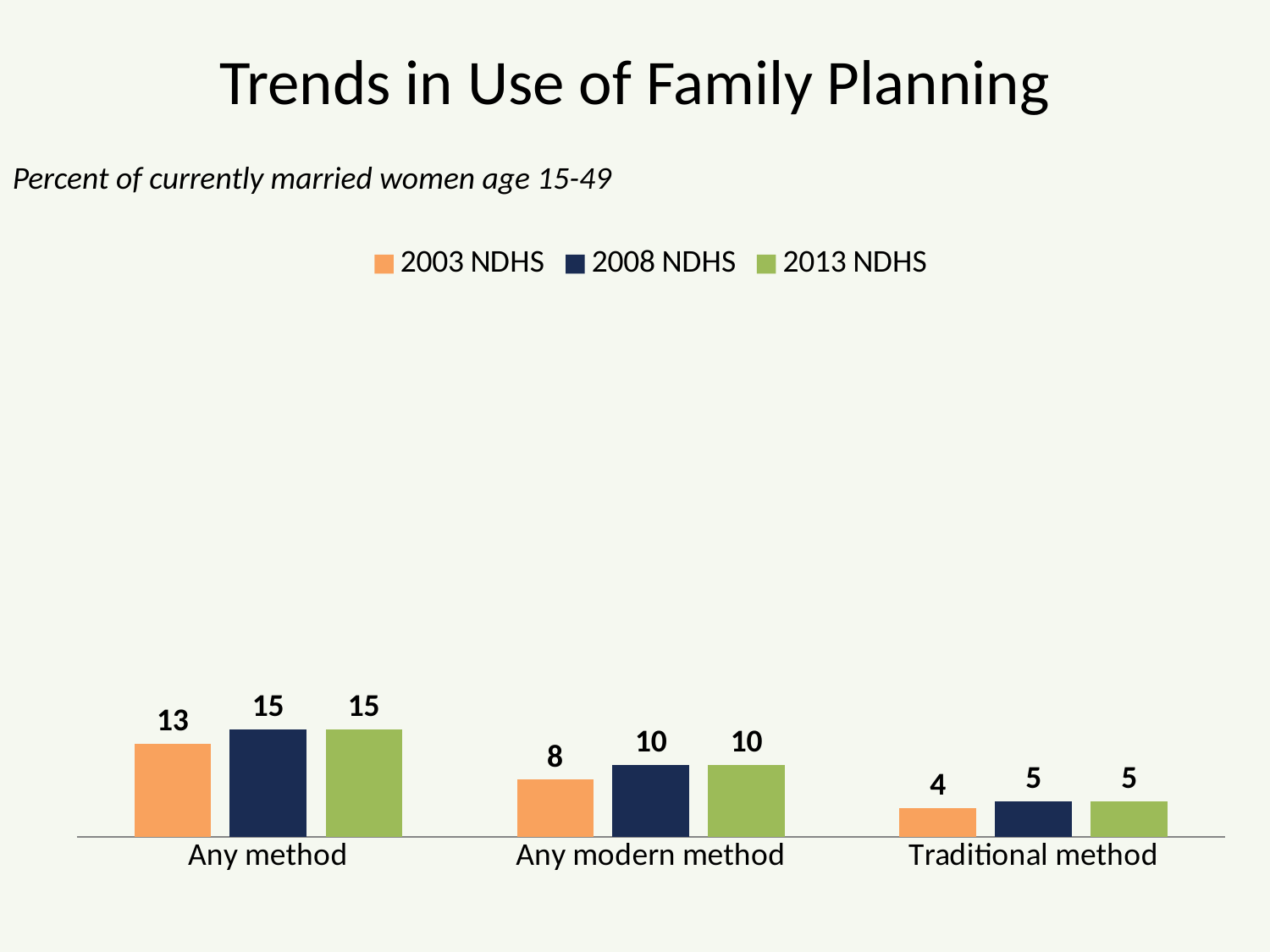

# Trends in Use of Family Planning
Percent of currently married women age 15-49

### Chart

| Category | 2003 NDHS | 2008 NDHS | 2013 NDHS |
|---|---|---|---|
| Any method | 13.0 | 15.0 | 15.0 |
| Any modern method | 8.0 | 10.0 | 10.0 |
| Traditional method | 4.0 | 5.0 | 5.0 |